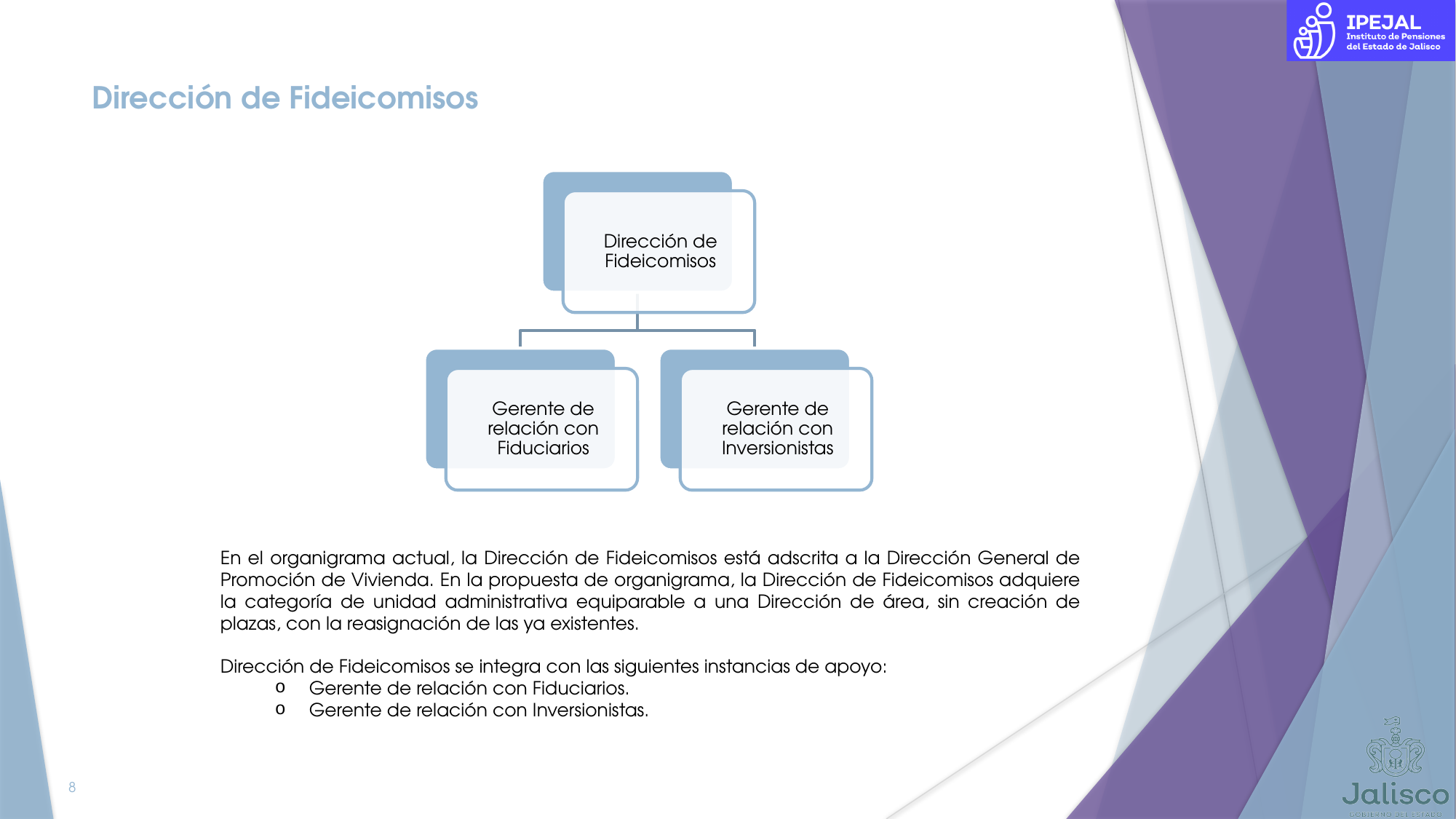

# Dirección de Fideicomisos
Dirección de Fideicomisos
Gerente de relación con Fiduciarios
Gerente de relación con Inversionistas
En el organigrama actual, la Dirección de Fideicomisos está adscrita a la Dirección General de Promoción de Vivienda. En la propuesta de organigrama, la Dirección de Fideicomisos adquiere la categoría de unidad administrativa equiparable a una Dirección de área, sin creación de plazas, con la reasignación de las ya existentes.

Dirección de Fideicomisos se integra con las siguientes instancias de apoyo:
Gerente de relación con Fiduciarios.
Gerente de relación con Inversionistas.

8